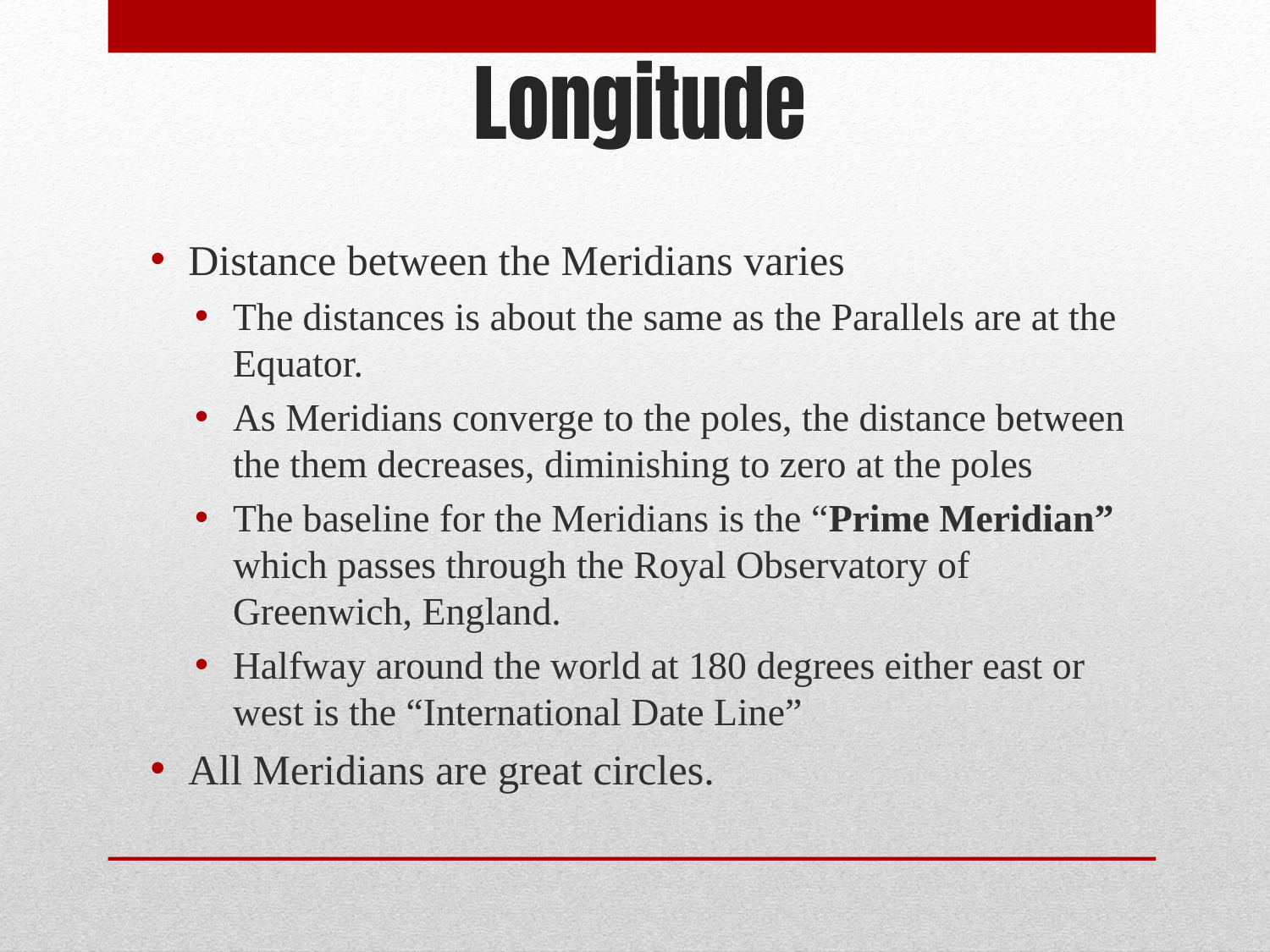

Longitude
Distance between the Meridians varies
The distances is about the same as the Parallels are at the Equator.
As Meridians converge to the poles, the distance between the them decreases, diminishing to zero at the poles
The baseline for the Meridians is the “Prime Meridian” which passes through the Royal Observatory of Greenwich, England.
Halfway around the world at 180 degrees either east or west is the “International Date Line”
All Meridians are great circles.